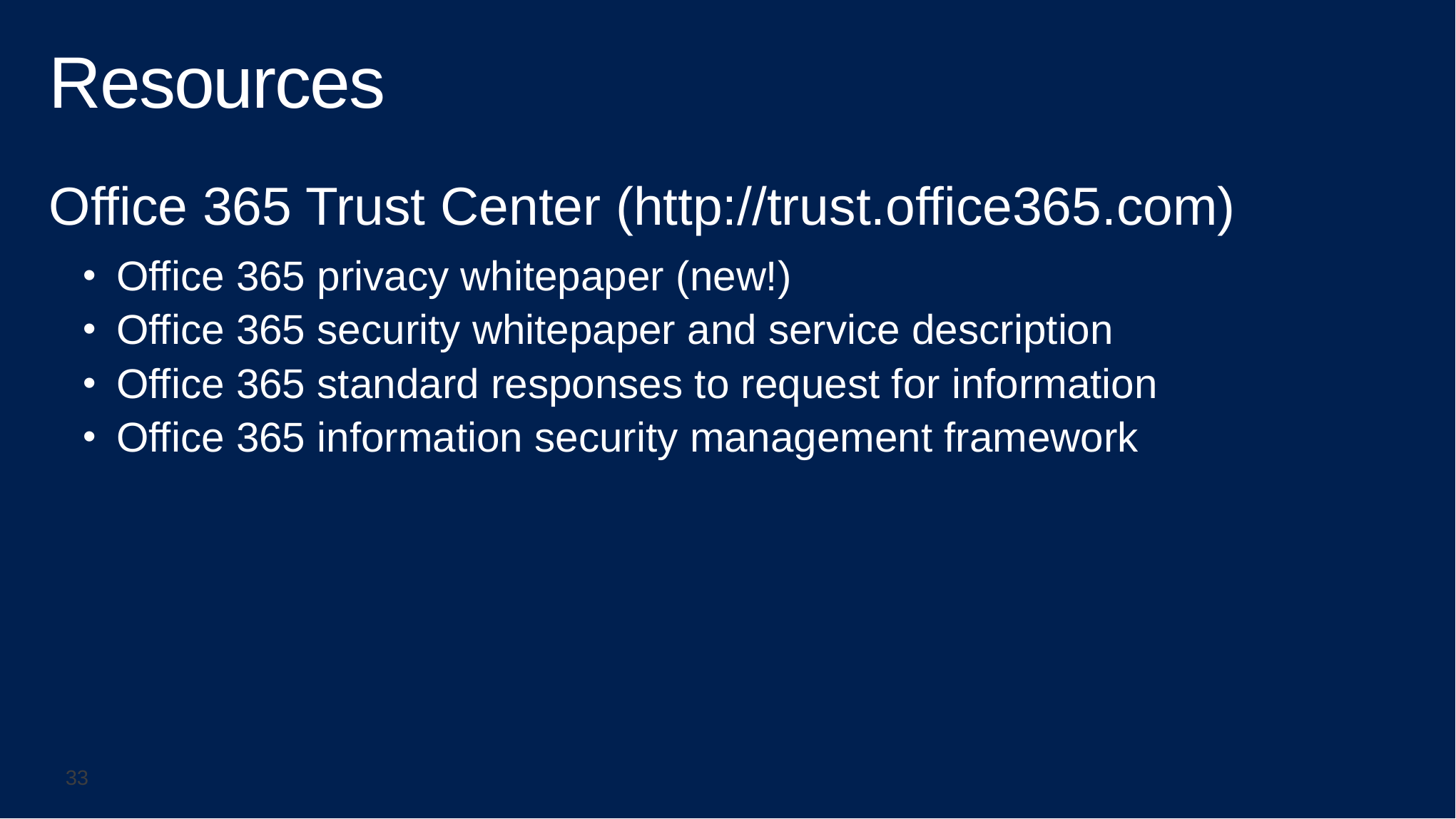

# Resources
Office 365 Trust Center (http://trust.office365.com)
Office 365 privacy whitepaper (new!)
Office 365 security whitepaper and service description
Office 365 standard responses to request for information
Office 365 information security management framework
33